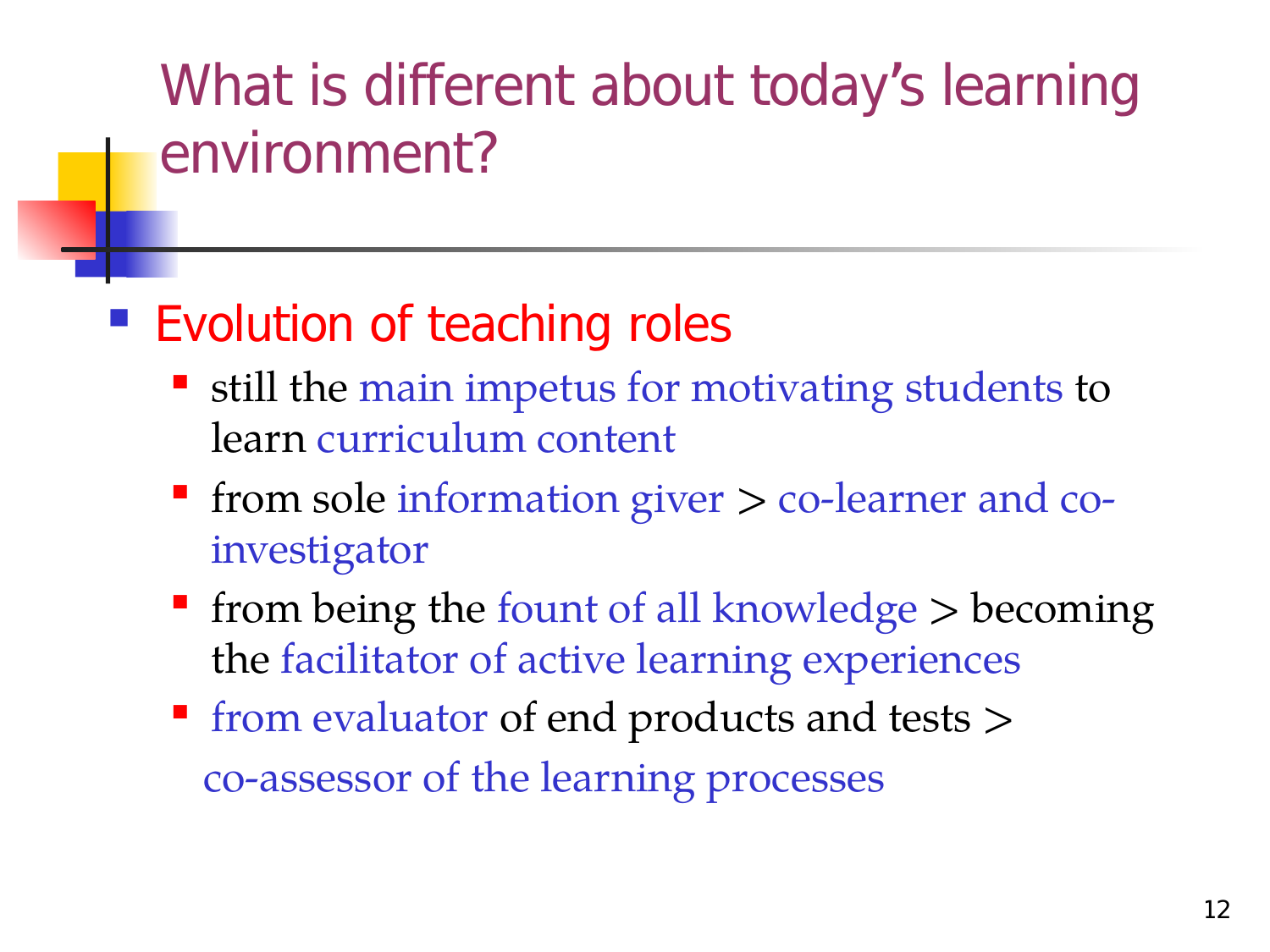

# What is different about today’s learning environment?
Evolution of teaching roles
still the main impetus for motivating students to learn curriculum content
from sole information giver > co-learner and co-investigator
from being the fount of all knowledge > becoming the facilitator of active learning experiences
from evaluator of end products and tests >
   co-assessor of the learning processes
12